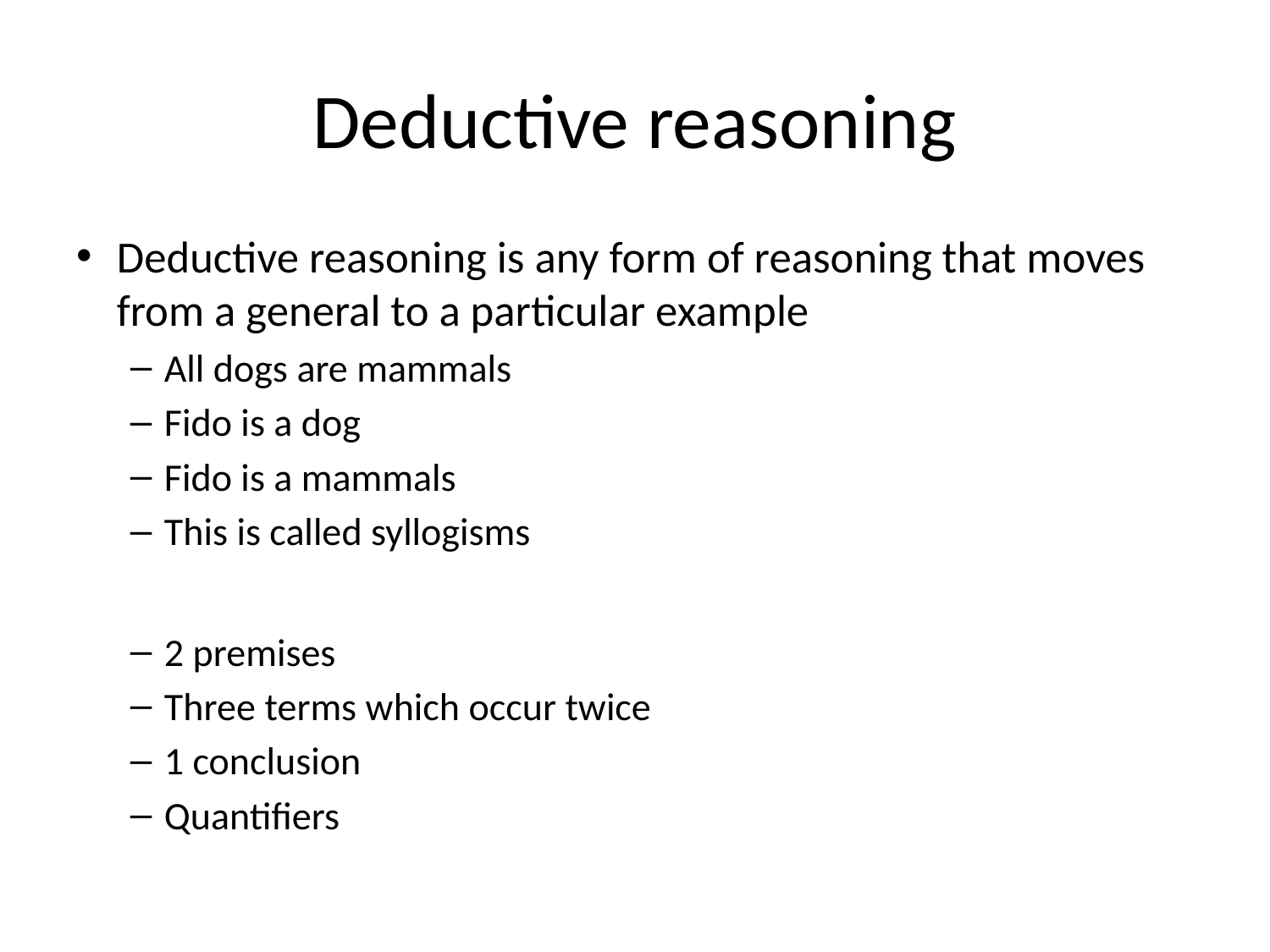

# Deductive reasoning
Deductive reasoning is any form of reasoning that moves from a general to a particular example
All dogs are mammals
Fido is a dog
Fido is a mammals
This is called syllogisms

2 premises
Three terms which occur twice
1 conclusion
Quantifiers